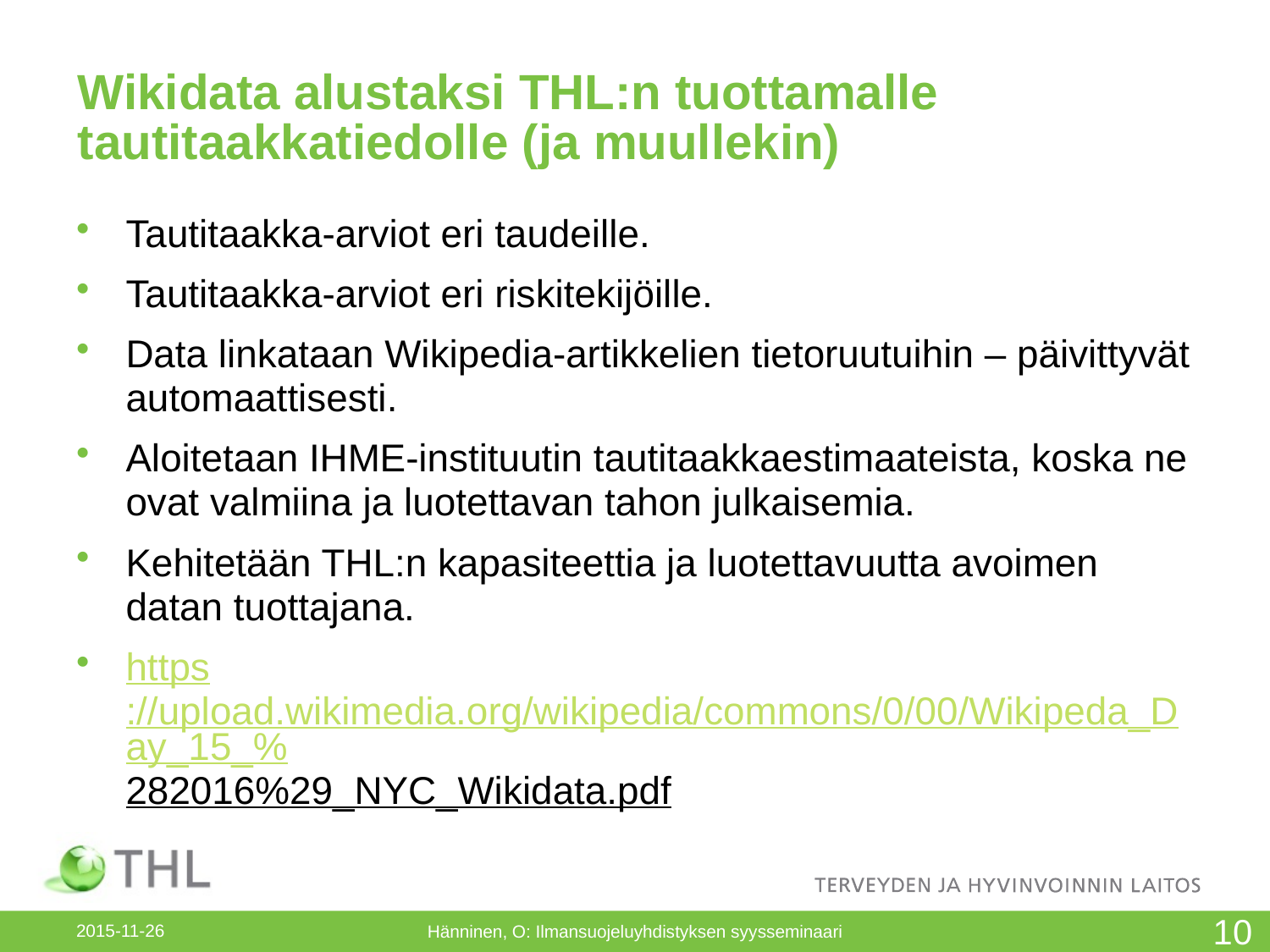

# Wikidata alustaksi THL:n tuottamalle tautitaakkatiedolle (ja muullekin)
Tautitaakka-arviot eri taudeille.
Tautitaakka-arviot eri riskitekijöille.
Data linkataan Wikipedia-artikkelien tietoruutuihin – päivittyvät automaattisesti.
Aloitetaan IHME-instituutin tautitaakkaestimaateista, koska ne ovat valmiina ja luotettavan tahon julkaisemia.
Kehitetään THL:n kapasiteettia ja luotettavuutta avoimen datan tuottajana.
https://upload.wikimedia.org/wikipedia/commons/0/00/Wikipeda_Day_15_%282016%29_NYC_Wikidata.pdf

2015-11-26
Hänninen, O: Ilmansuojeluyhdistyksen syysseminaari
10